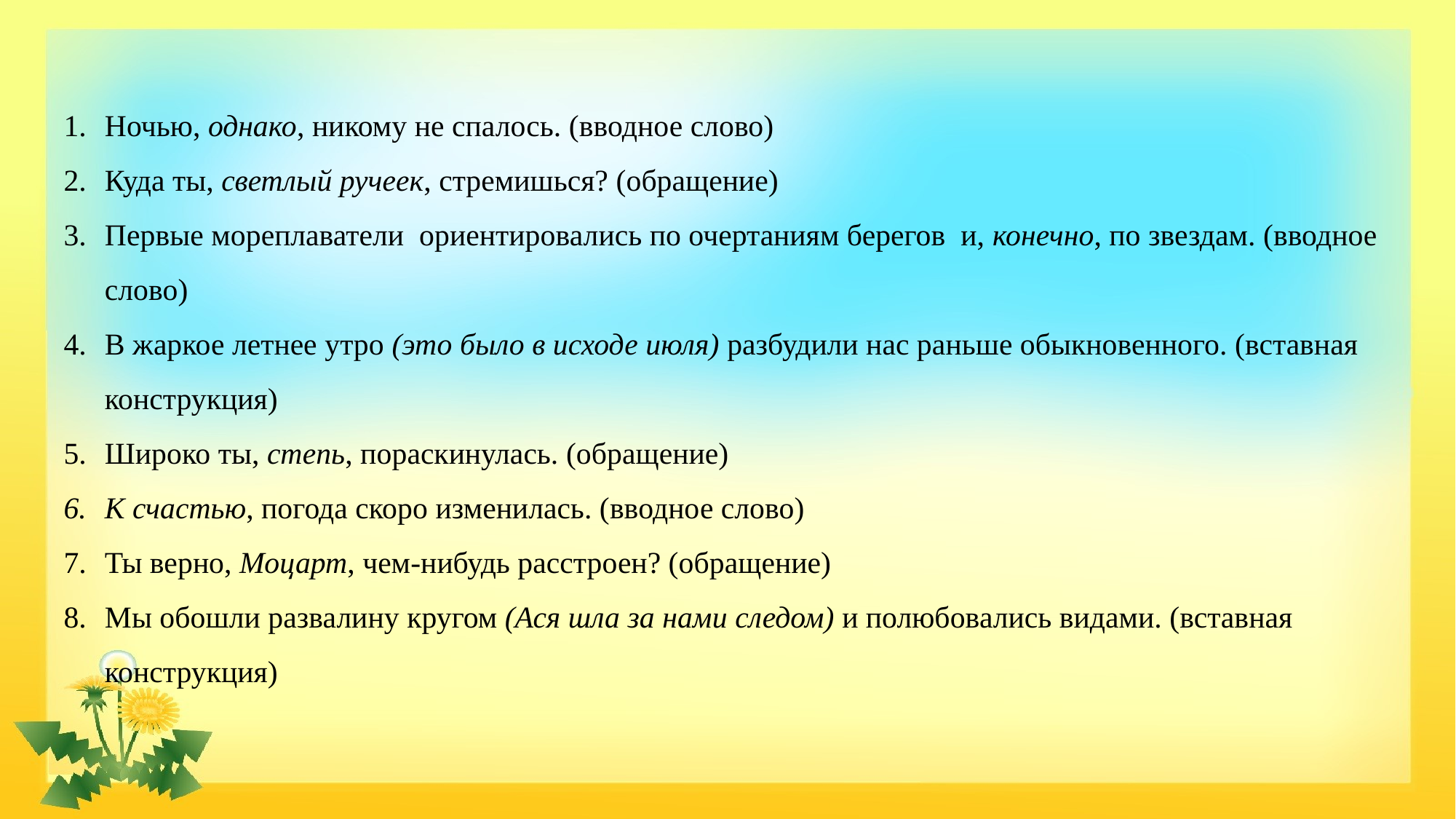

Ночью, однако, никому не спалось. (вводное слово)
Куда ты, светлый ручеек, стремишься? (обращение)
Первые мореплаватели  ориентировались по очертаниям берегов  и, конечно, по звездам. (вводное слово)
В жаркое летнее утро (это было в исходе июля) разбудили нас раньше обыкновенного. (вставная конструкция)
Широко ты, степь, пораскинулась. (обращение)
К счастью, погода скоро изменилась. (вводное слово)
Ты верно, Моцарт, чем-нибудь расстроен? (обращение)
Мы обошли развалину кругом (Ася шла за нами следом) и полюбовались видами. (вставная конструкция)